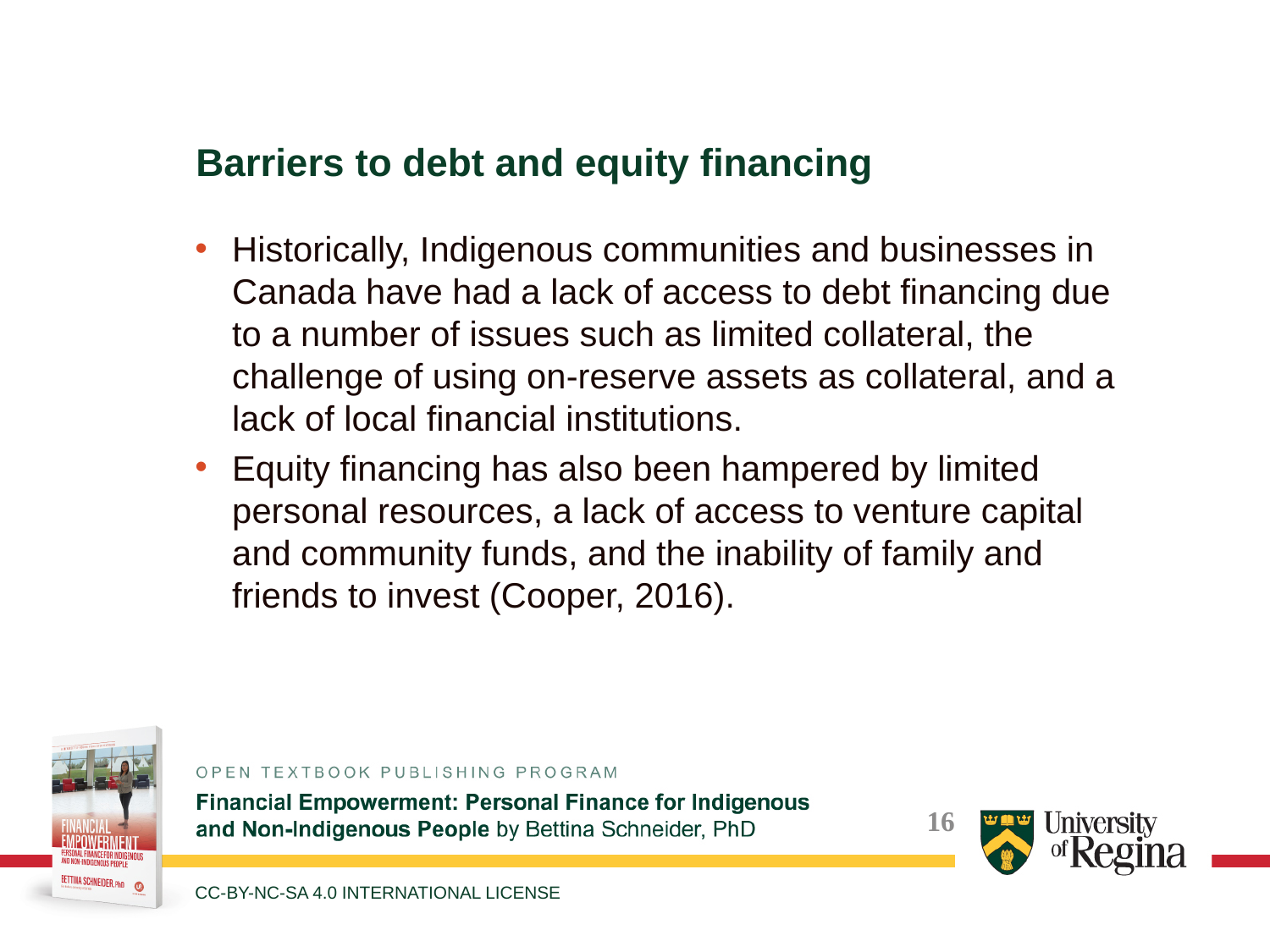

Barriers to debt and equity financing
Historically, Indigenous communities and businesses in Canada have had a lack of access to debt financing due to a number of issues such as limited collateral, the challenge of using on-reserve assets as collateral, and a lack of local financial institutions.
Equity financing has also been hampered by limited personal resources, a lack of access to venture capital and community funds, and the inability of family and friends to invest (Cooper, 2016).
CC-BY-NC-SA 4.0 INTERNATIONAL LICENSE